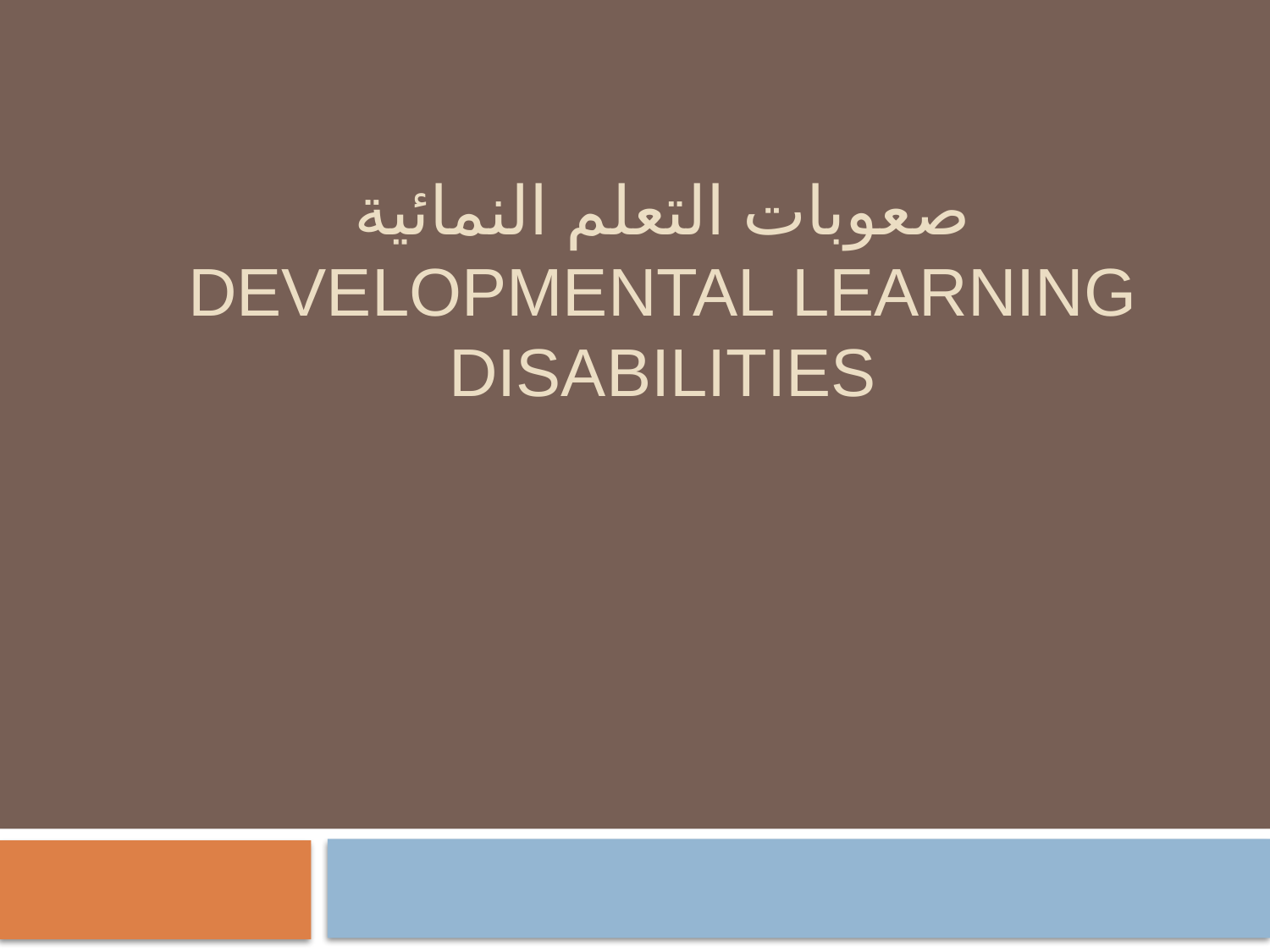

# صعوبات التعلم النمائية Developmental Learning Disabilities